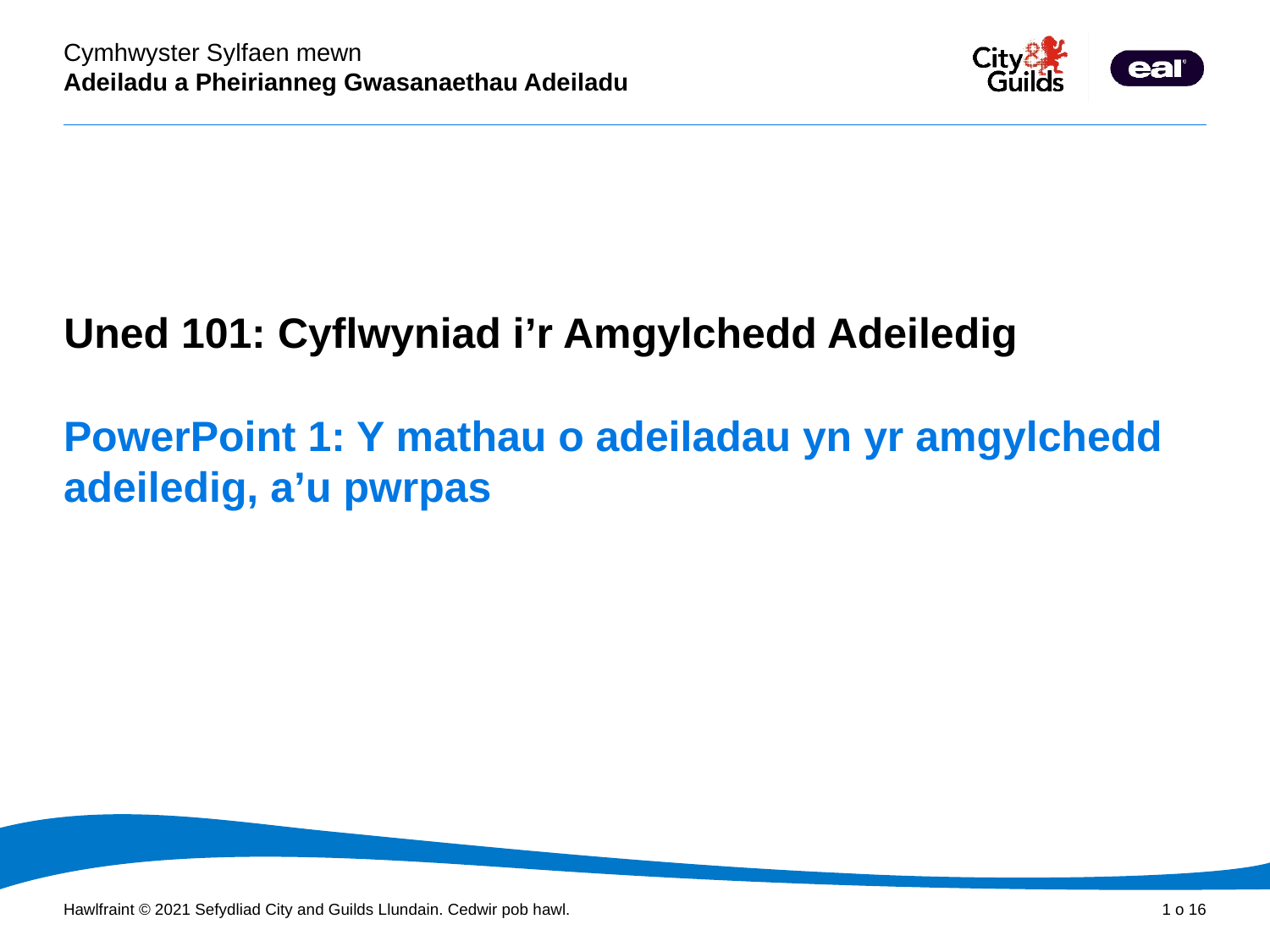

Cyflwyniad PowerPoint 1.1
Uned 101: Cyflwyniad i’r Amgylchedd Adeiledig
Uned 101: Cyflwyniad i’r Amgylchedd Adeiledig
# PowerPoint 1: Y mathau o adeiladau yn yr amgylchedd adeiledig, a’u pwrpas